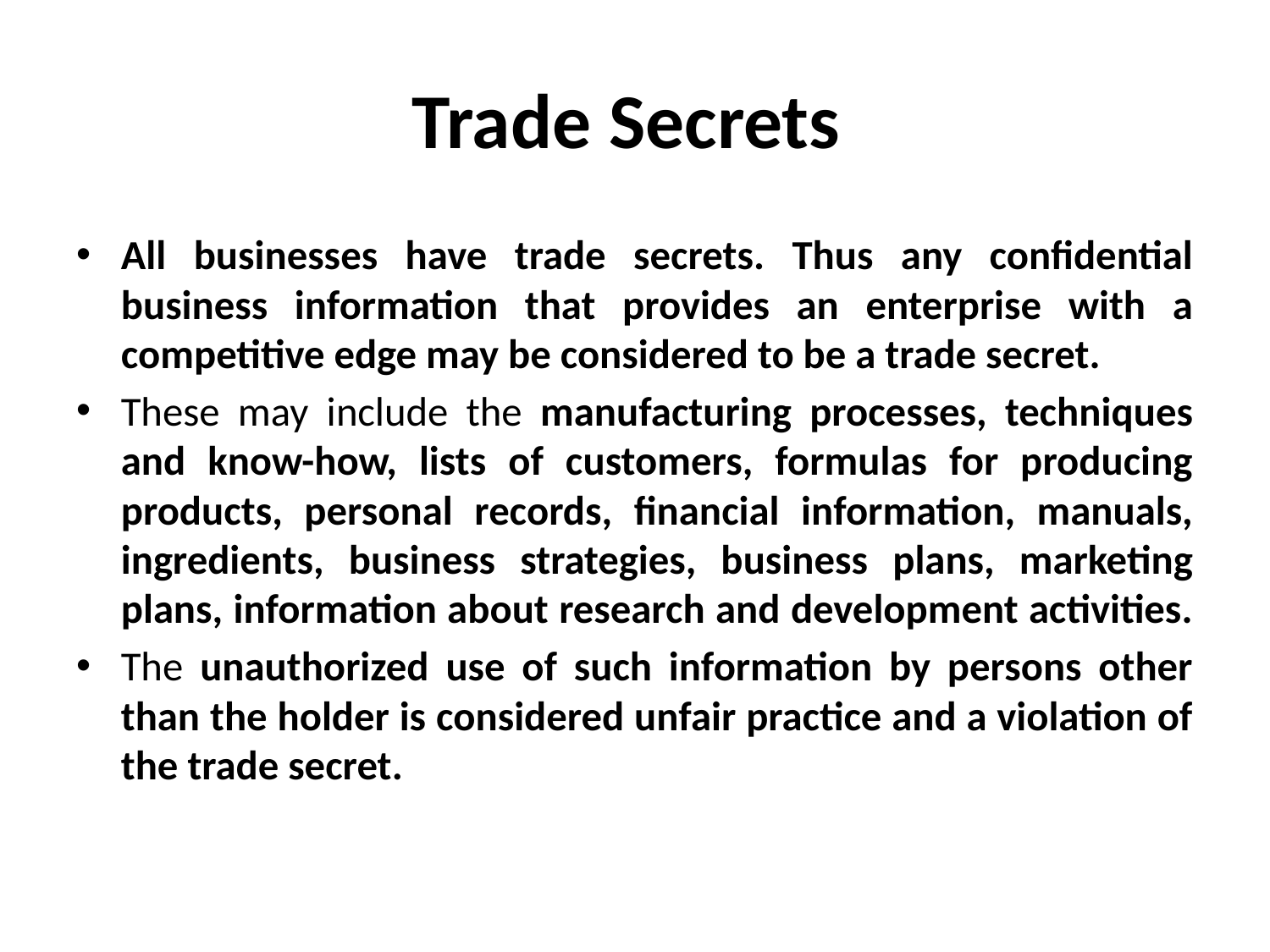

# Trade Secrets
All businesses have trade secrets. Thus any confidential business information that provides an enterprise with a competitive edge may be considered to be a trade secret.
These may include the manufacturing processes, techniques and know-how, lists of customers, formulas for producing products, personal records, financial information, manuals, ingredients, business strategies, business plans, marketing plans, information about research and development activities.
The unauthorized use of such information by persons other than the holder is considered unfair practice and a violation of the trade secret.